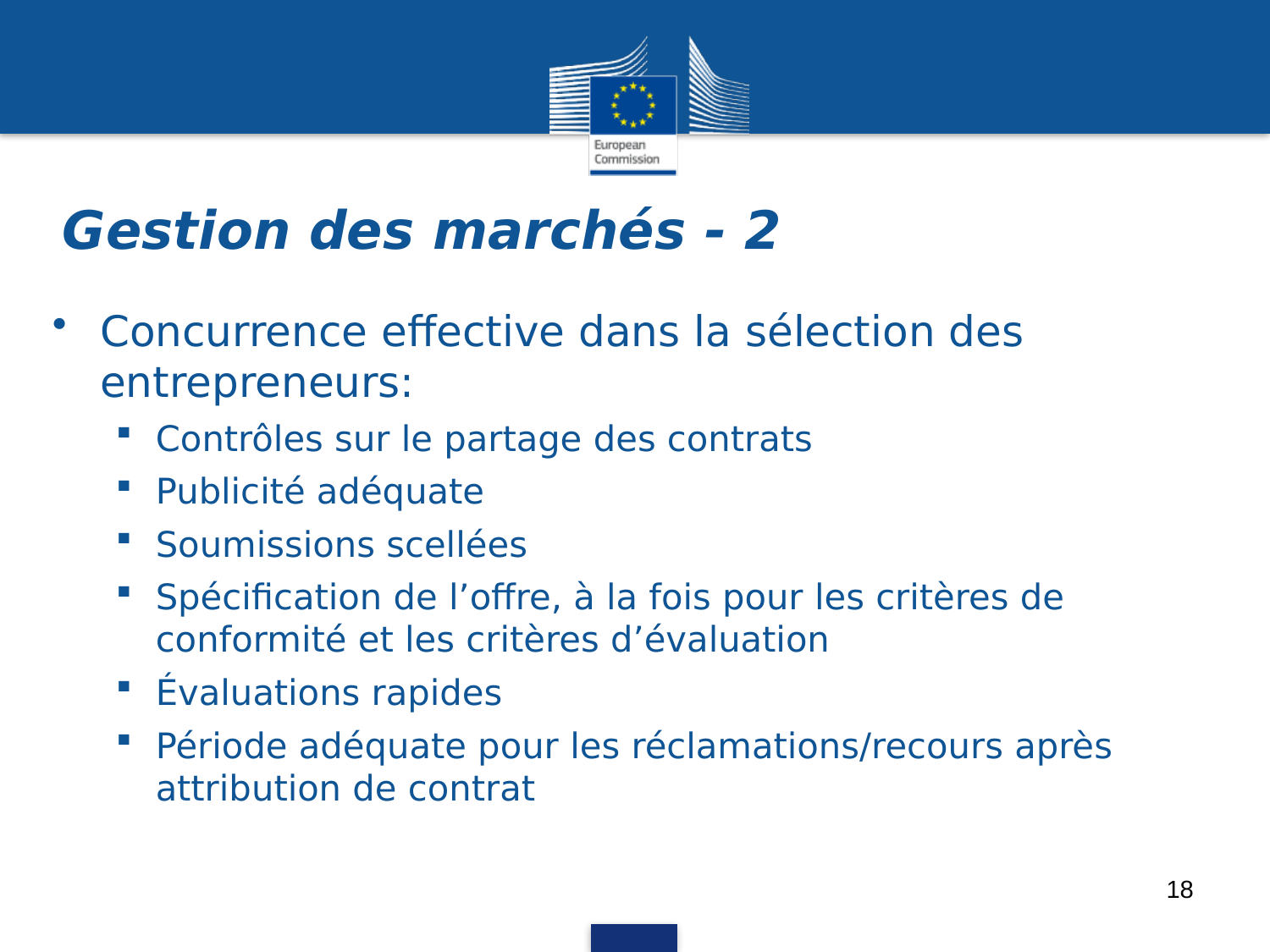

# Gestion des marchés - 2
Concurrence effective dans la sélection des entrepreneurs:
Contrôles sur le partage des contrats
Publicité adéquate
Soumissions scellées
Spécification de l’offre, à la fois pour les critères de conformité et les critères d’évaluation
Évaluations rapides
Période adéquate pour les réclamations/recours après attribution de contrat

18